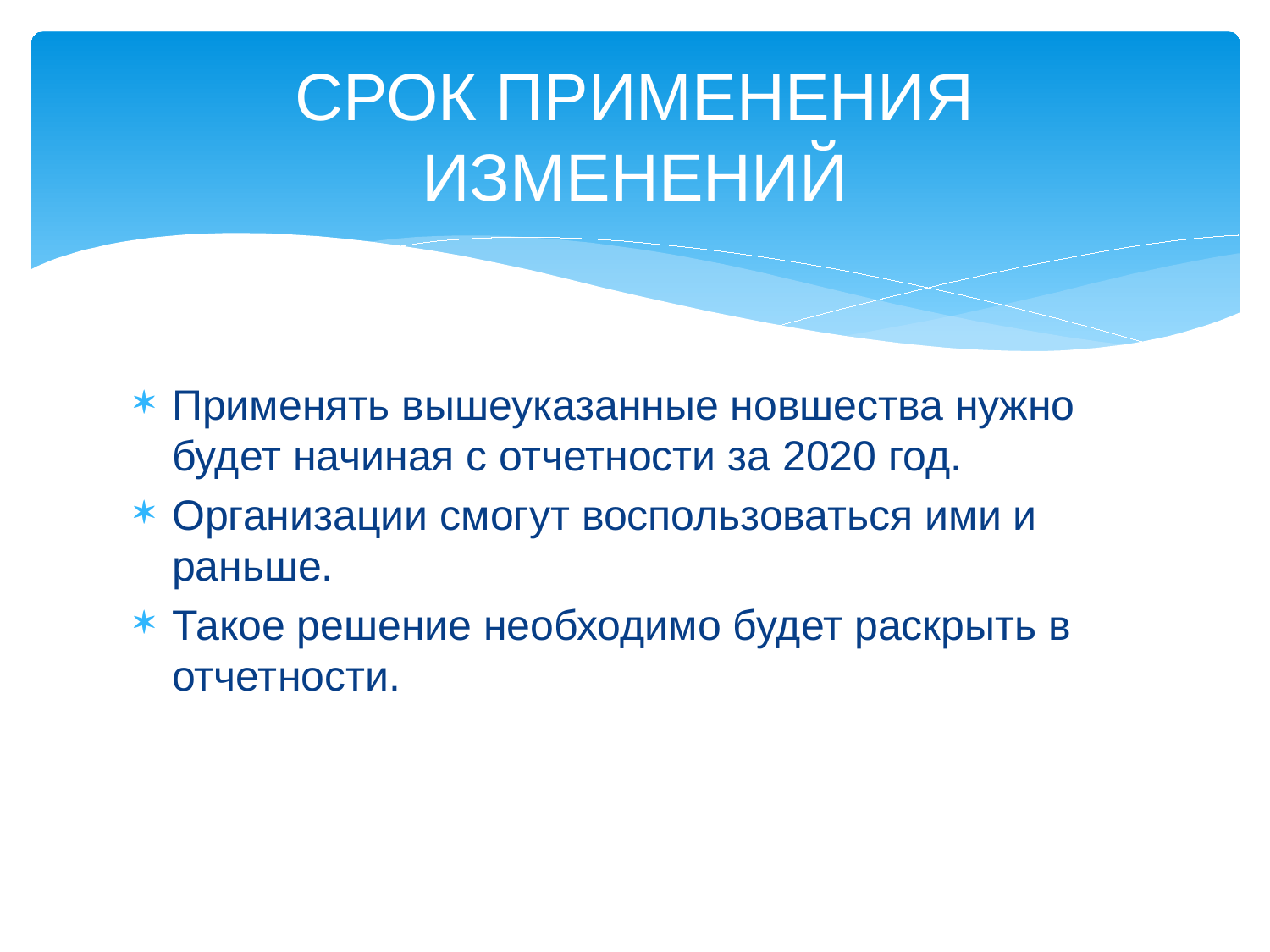

# СРОК ПРИМЕНЕНИЯ ИЗМЕНЕНИЙ
Применять вышеуказанные новшества нужно будет начиная с отчетности за 2020 год.
Организации смогут воспользоваться ими и раньше.
Такое решение необходимо будет раскрыть в отчетности.